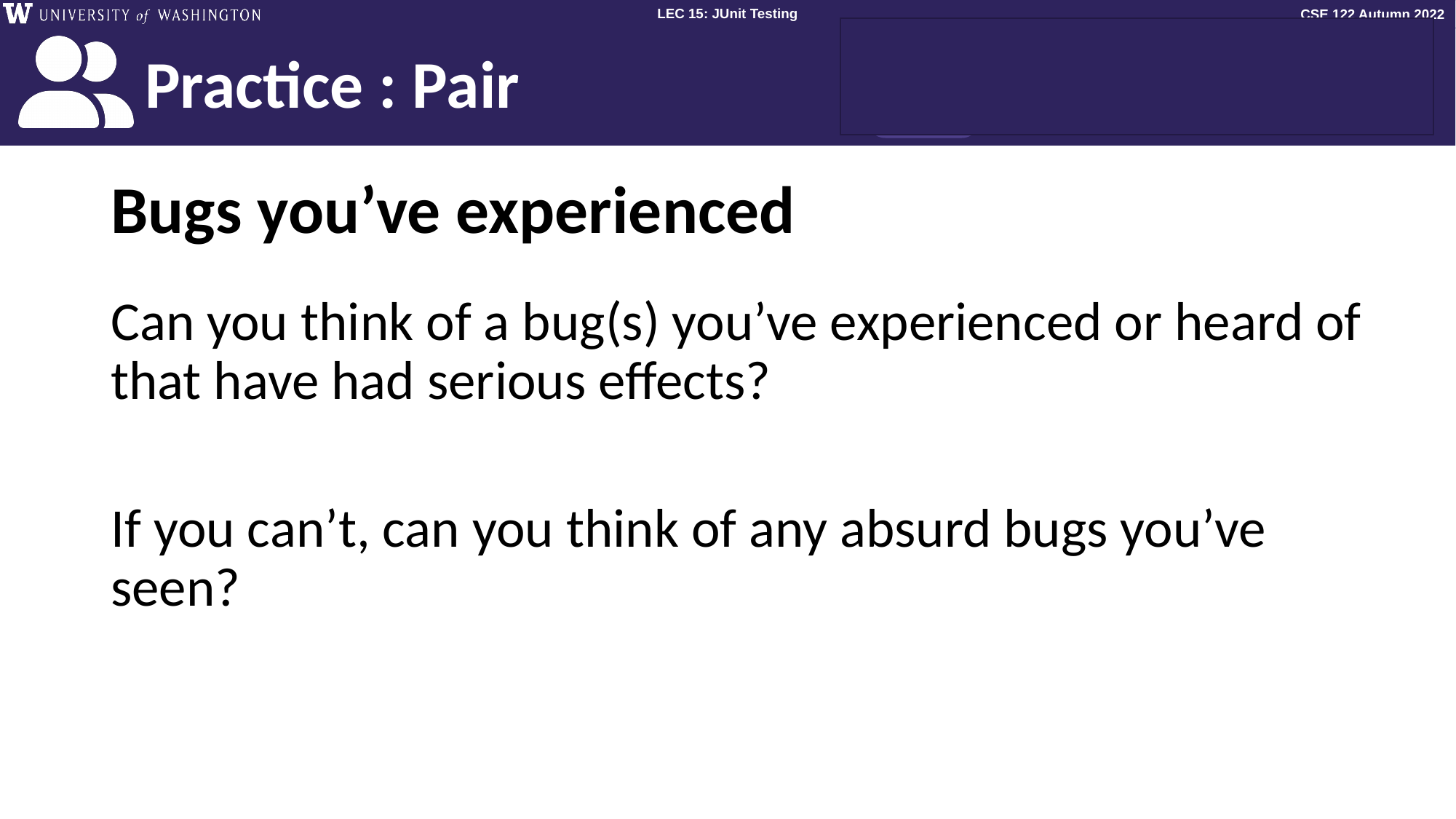

# Bugs you’ve experienced
Can you think of a bug(s) you’ve experienced or heard of that have had serious effects?

If you can’t, can you think of any absurd bugs you’ve seen?